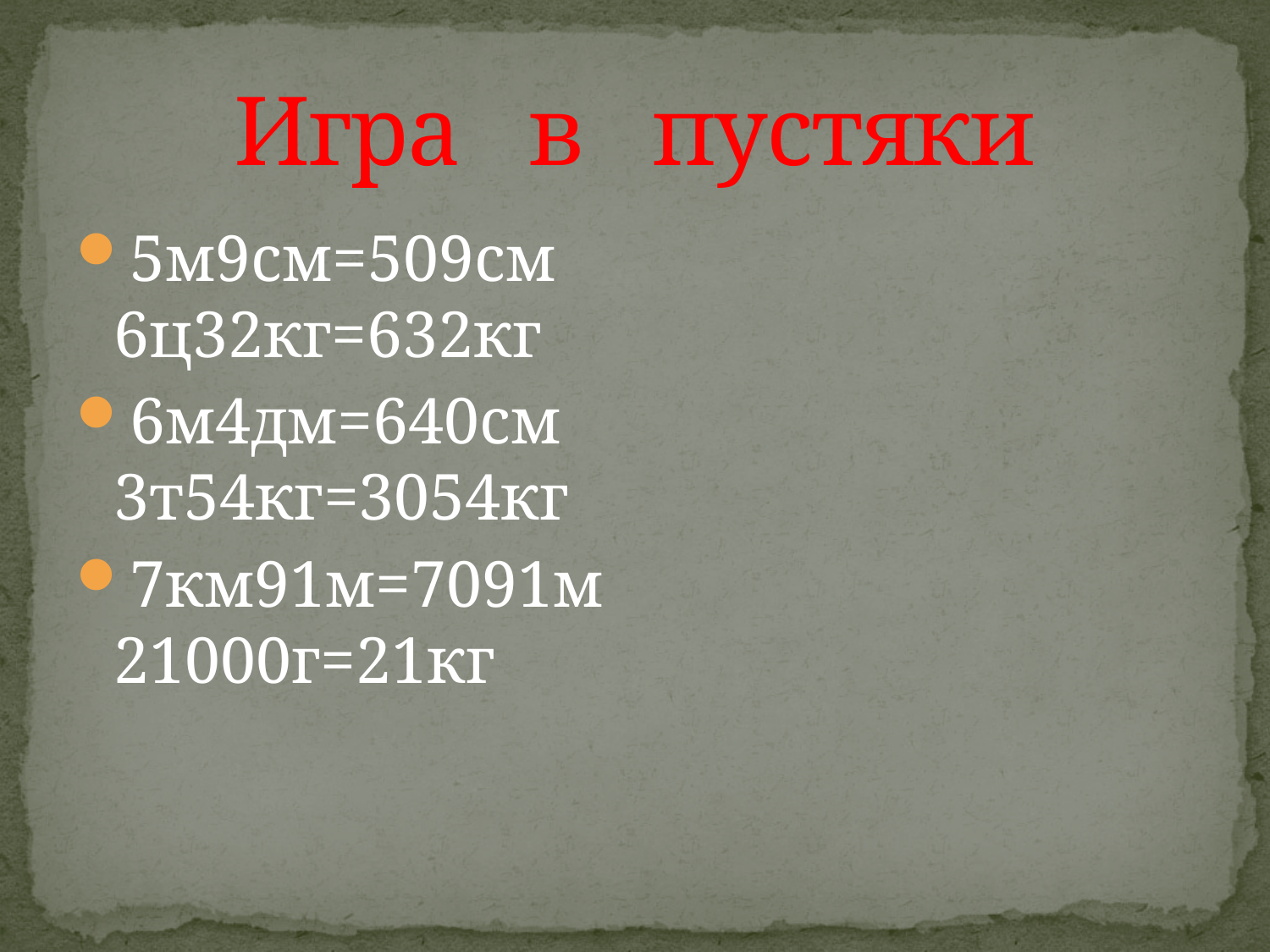

# Игра   в   пустяки
5м9см=509см               6ц32кг=632кг
6м4дм=640см              3т54кг=3054кг
7км91м=7091м              21000г=21кг